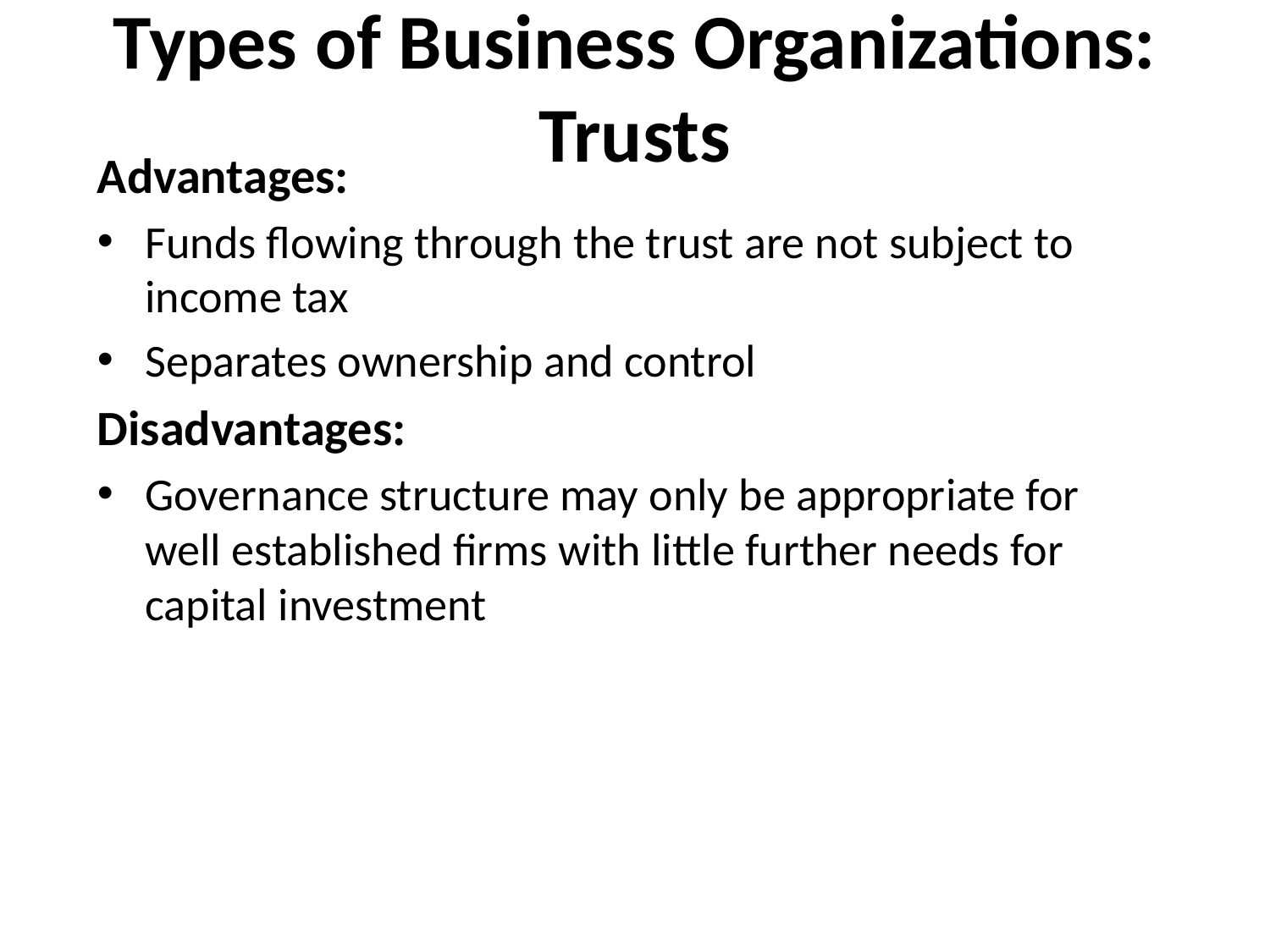

# Types of Business Organizations: Trusts
Advantages:
Funds flowing through the trust are not subject to income tax
Separates ownership and control
Disadvantages:
Governance structure may only be appropriate for well established firms with little further needs for capital investment
Booth/Cleary Introduction to Corporate Finance, Second Edition
16